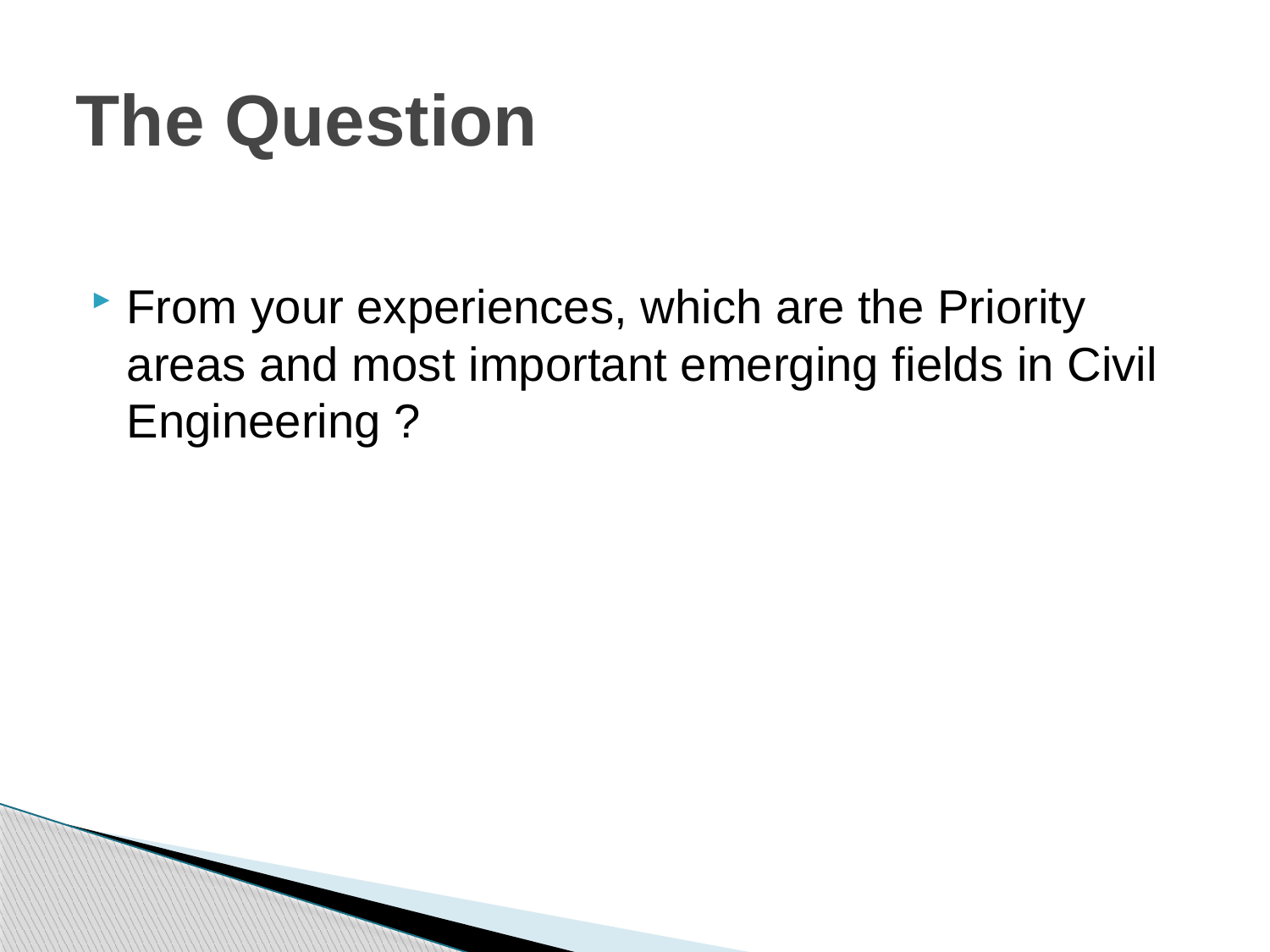

# The Question

From your experiences, which are the Priority areas and most important emerging fields in Civil Engineering ?